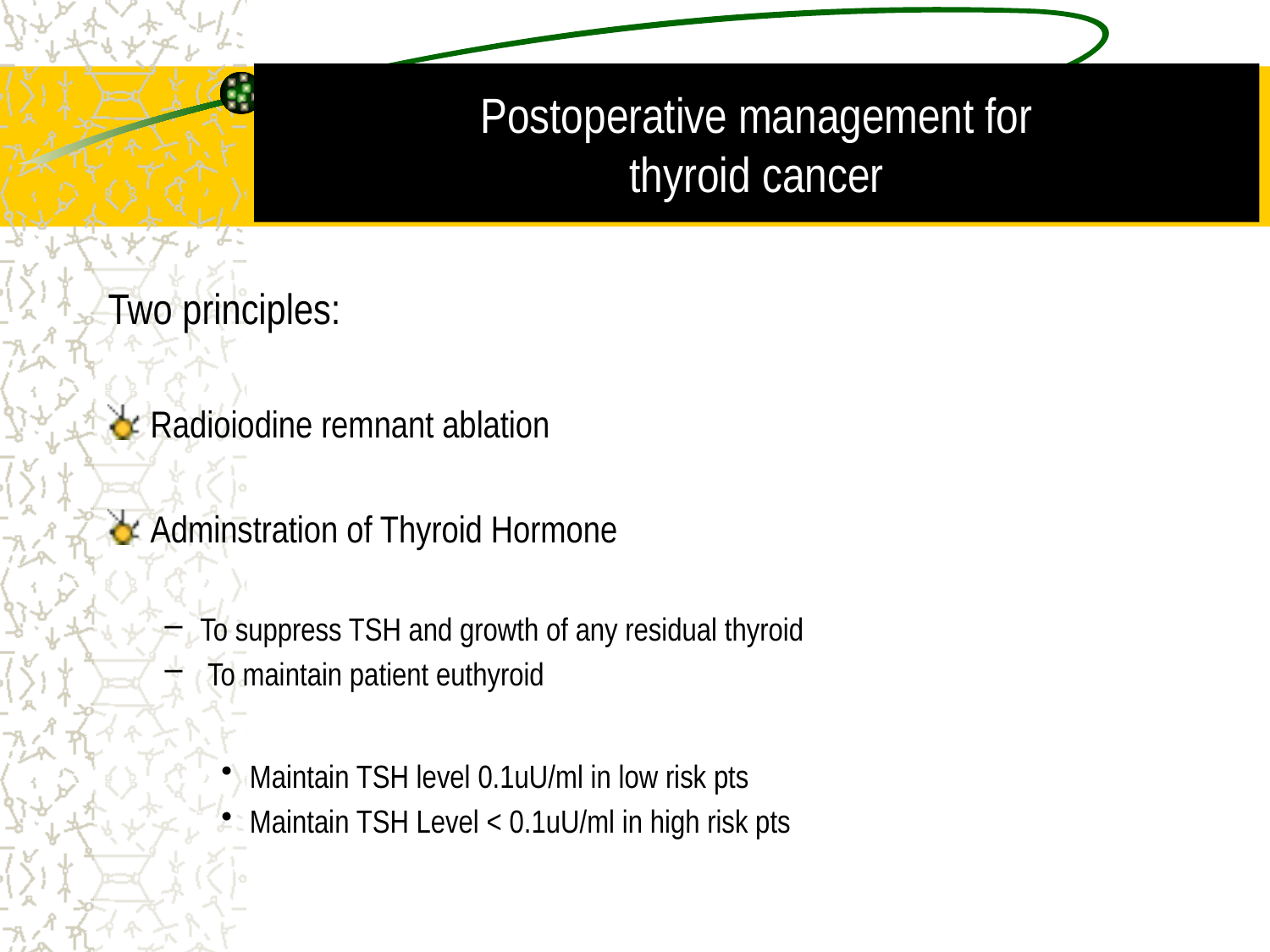

# Postoperative management for thyroid cancer
Two principles:

Radioiodine remnant ablation

Adminstration of Thyroid Hormone

To suppress TSH and growth of any residual thyroid
 To maintain patient euthyroid

Maintain TSH level 0.1uU/ml in low risk pts
Maintain TSH Level < 0.1uU/ml in high risk pts